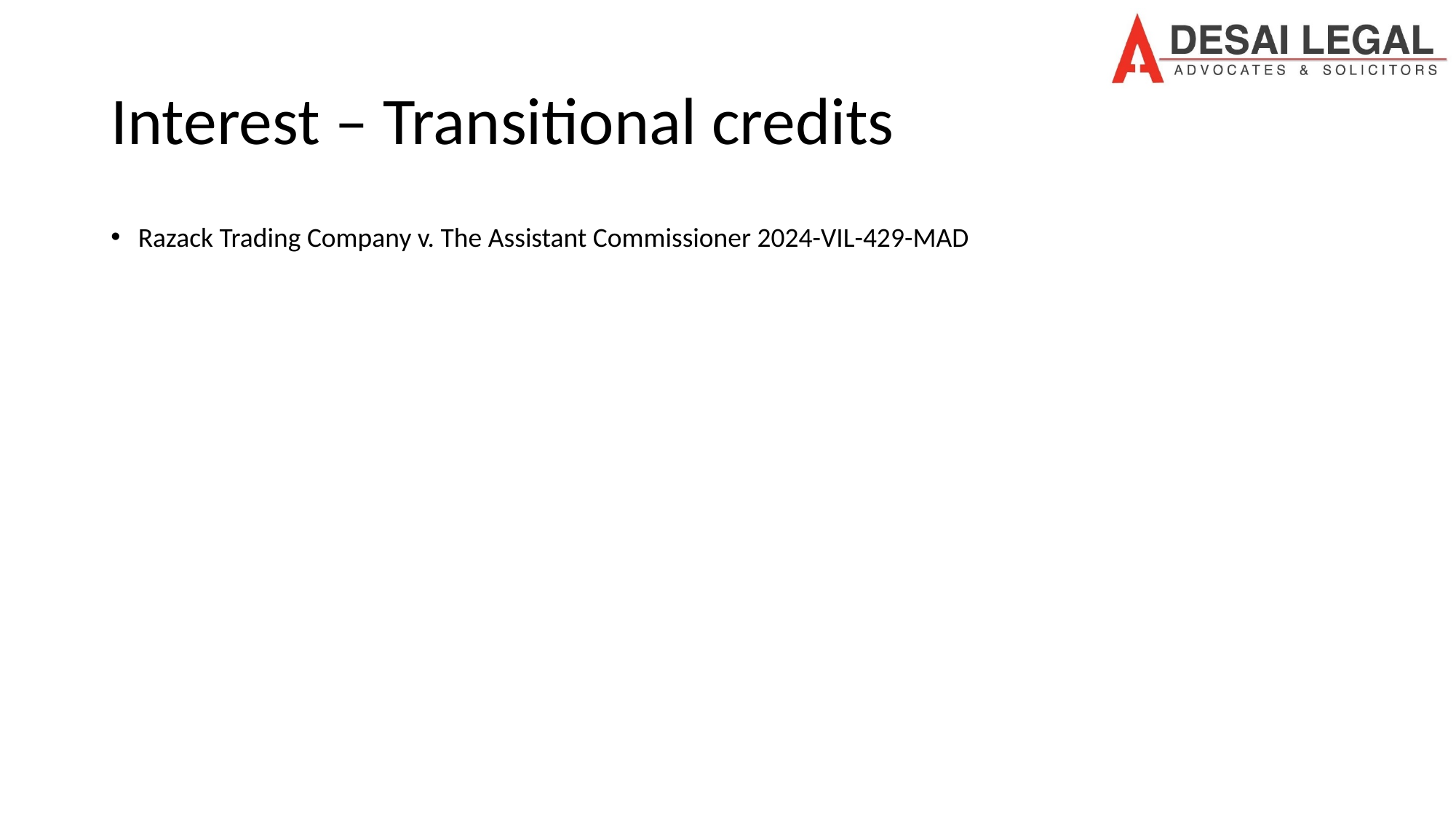

# Interest – Transitional credits
Razack Trading Company v. The Assistant Commissioner 2024-VIL-429-MAD